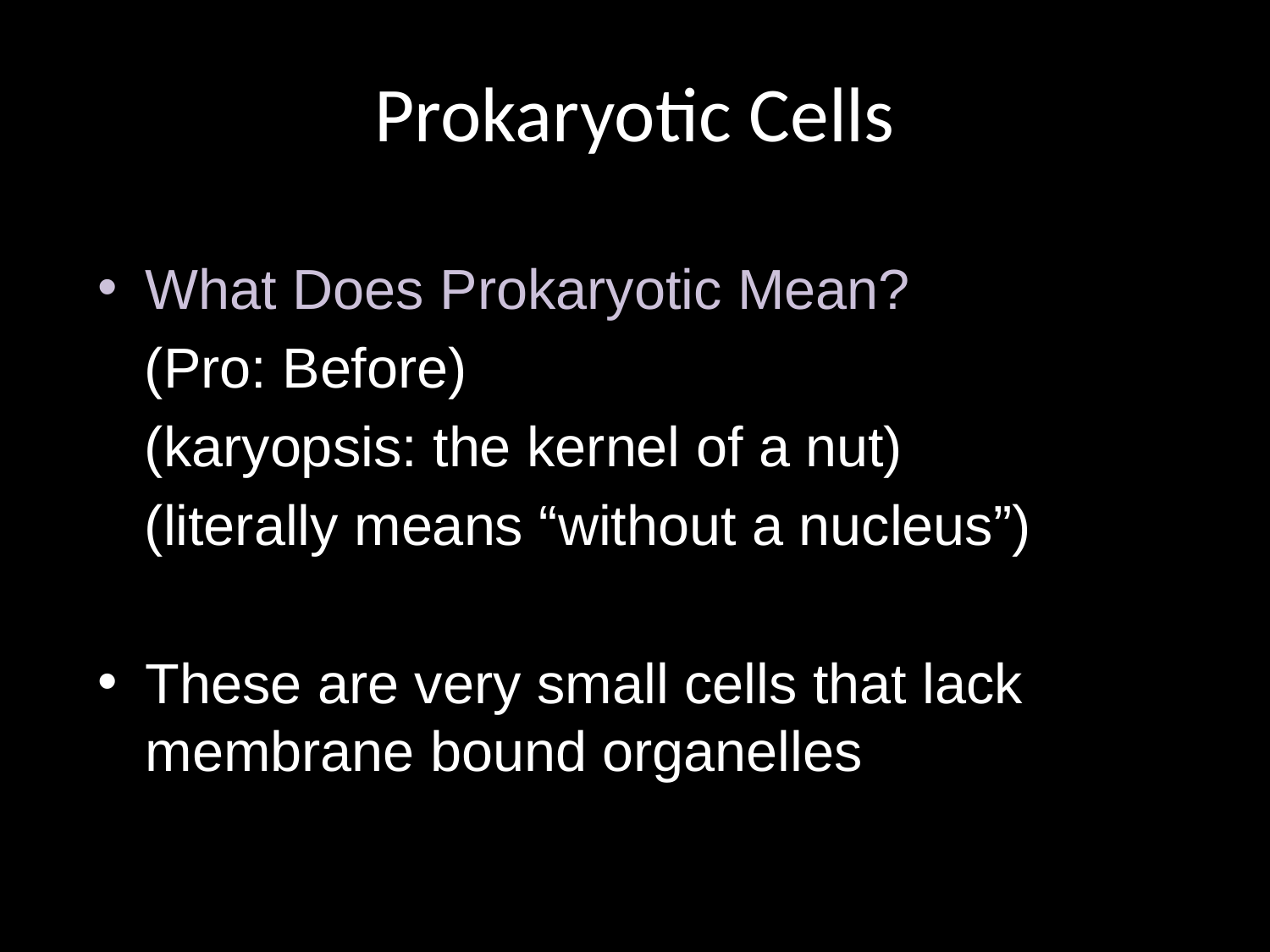

# Prokaryotic Cells
What Does Prokaryotic Mean?
   (Pro: Before)
   (karyopsis: the kernel of a nut)
   (literally means “without a nucleus”)

These are very small cells that lack membrane bound organelles